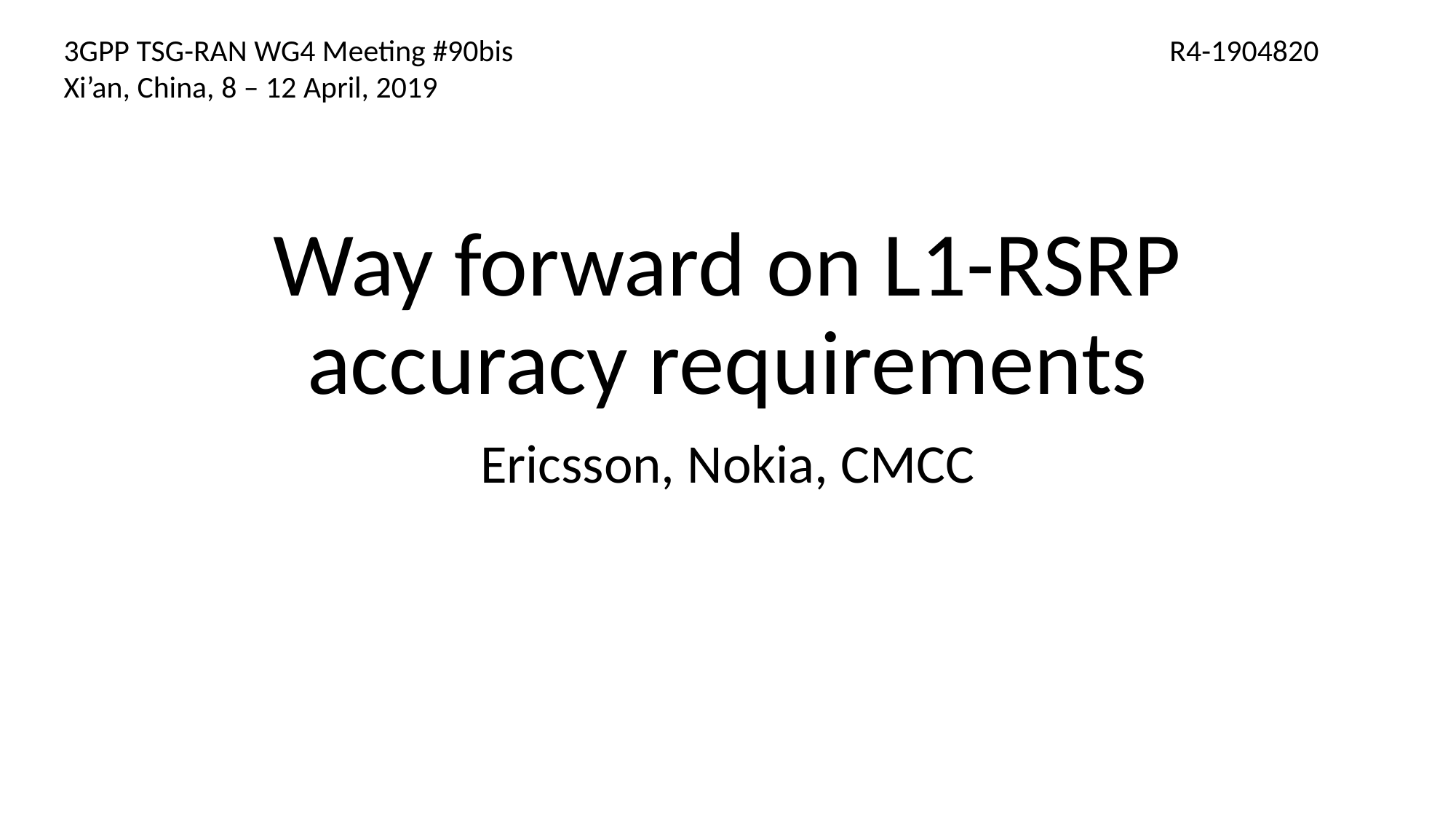

R4-1904820
3GPP TSG-RAN WG4 Meeting #90bis
Xi’an, China, 8 – 12 April, 2019
# Way forward on L1-RSRP accuracy requirements
Ericsson, Nokia, CMCC